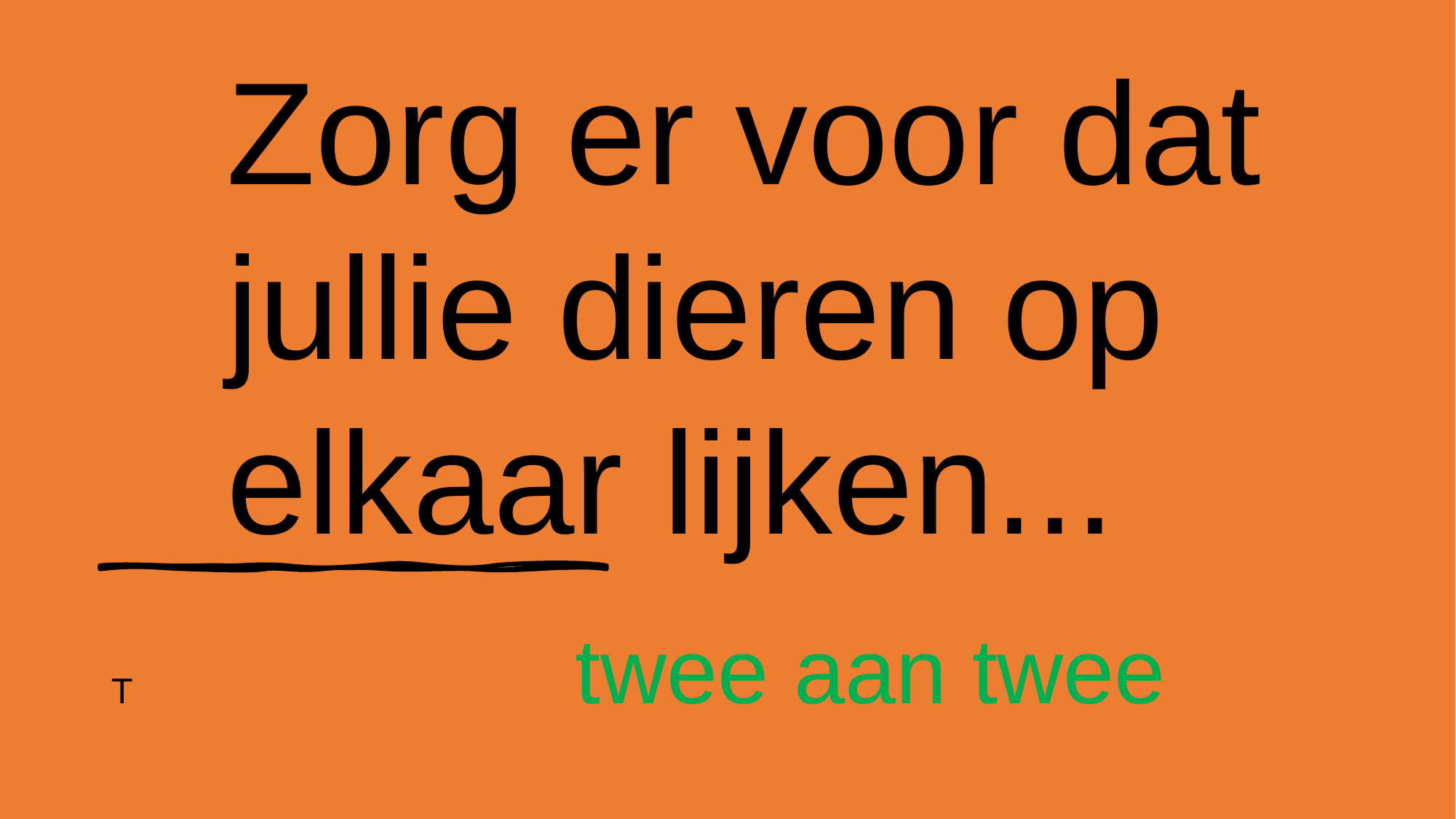

# Zorg er voor dat jullie dieren op elkaar lijken...
T                                             twee aan twee